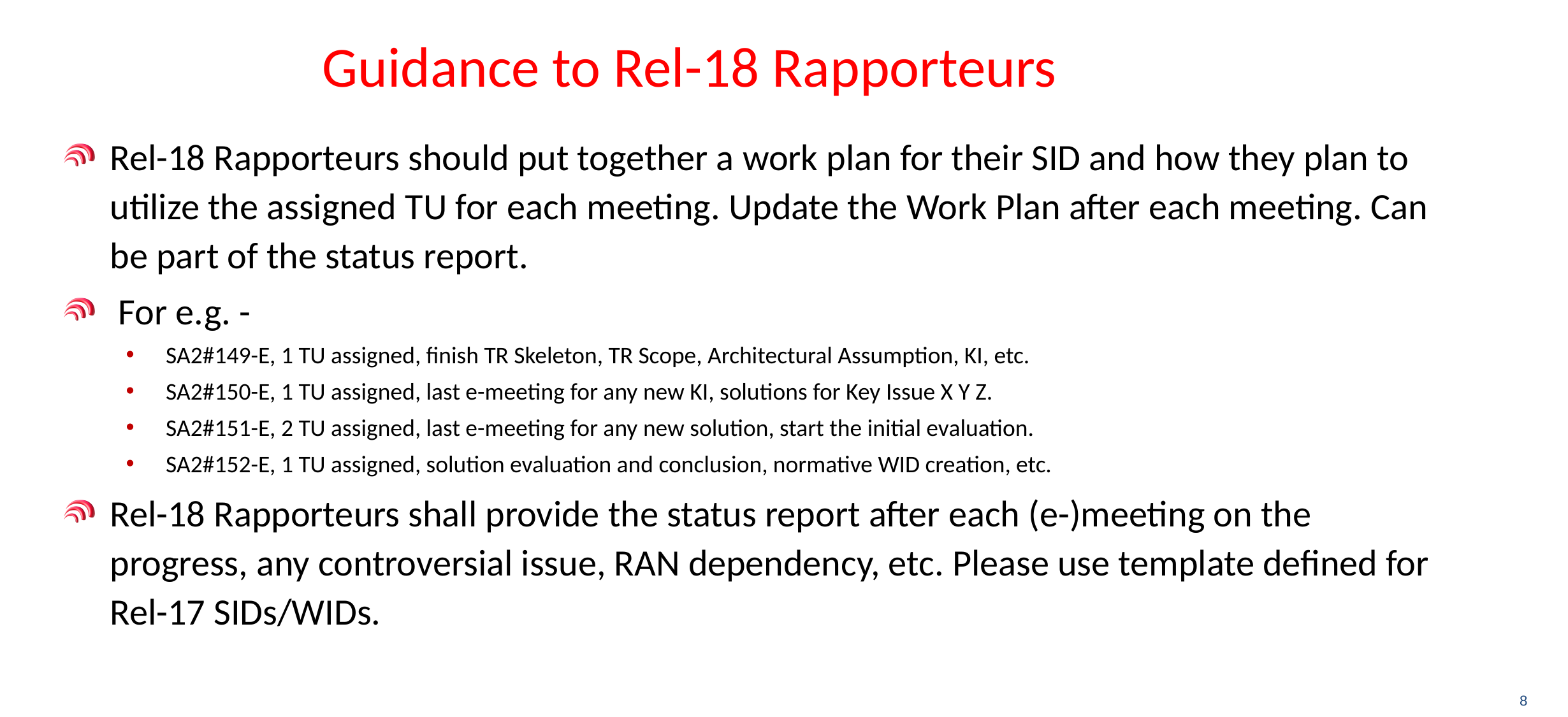

# Guidance to Rel-18 Rapporteurs
Rel-18 Rapporteurs should put together a work plan for their SID and how they plan to utilize the assigned TU for each meeting. Update the Work Plan after each meeting. Can be part of the status report.
 For e.g. -
SA2#149-E, 1 TU assigned, finish TR Skeleton, TR Scope, Architectural Assumption, KI, etc.
SA2#150-E, 1 TU assigned, last e-meeting for any new KI, solutions for Key Issue X Y Z.
SA2#151-E, 2 TU assigned, last e-meeting for any new solution, start the initial evaluation.
SA2#152-E, 1 TU assigned, solution evaluation and conclusion, normative WID creation, etc.
Rel-18 Rapporteurs shall provide the status report after each (e-)meeting on the progress, any controversial issue, RAN dependency, etc. Please use template defined for Rel-17 SIDs/WIDs.